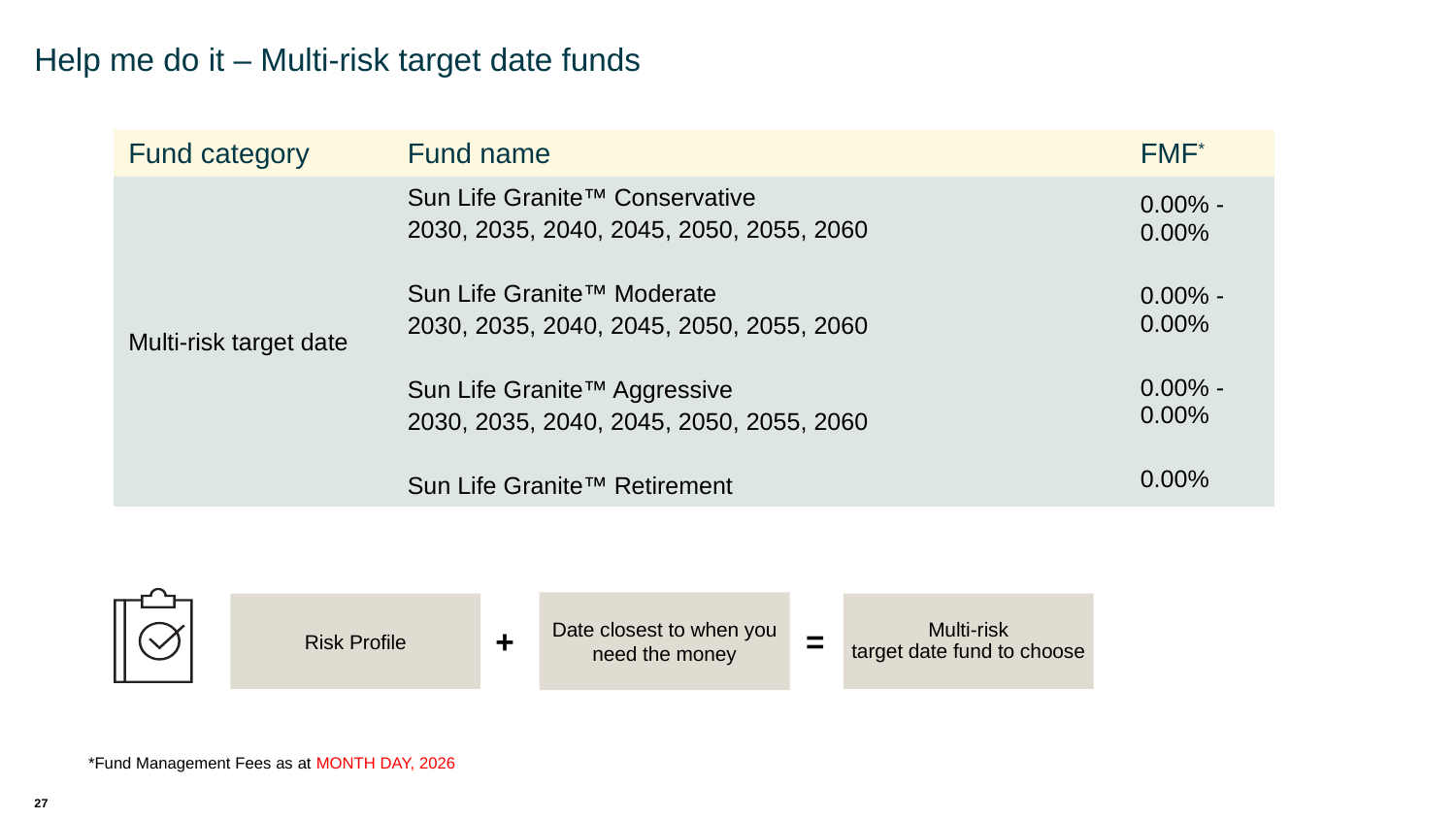

Help me do it – Multi-risk target date funds
| Fund category | Fund name | FMF\* |
| --- | --- | --- |
| Multi-risk target date | Sun Life Granite™ Conservative 2030, 2035, 2040, 2045, 2050, 2055, 2060 Sun Life Granite™ Moderate 2030, 2035, 2040, 2045, 2050, 2055, 2060 Sun Life Granite™ Aggressive 2030, 2035, 2040, 2045, 2050, 2055, 2060 Sun Life Granite™ Retirement | 0.00% - 0.00% 0.00% - 0.00% 0.00% - 0.00% 0.00% |

Date closest to when you need the money
Risk Profile
Multi-risk
target date fund to choose
+
=
*Fund Management Fees as at MONTH DAY, 2026
27